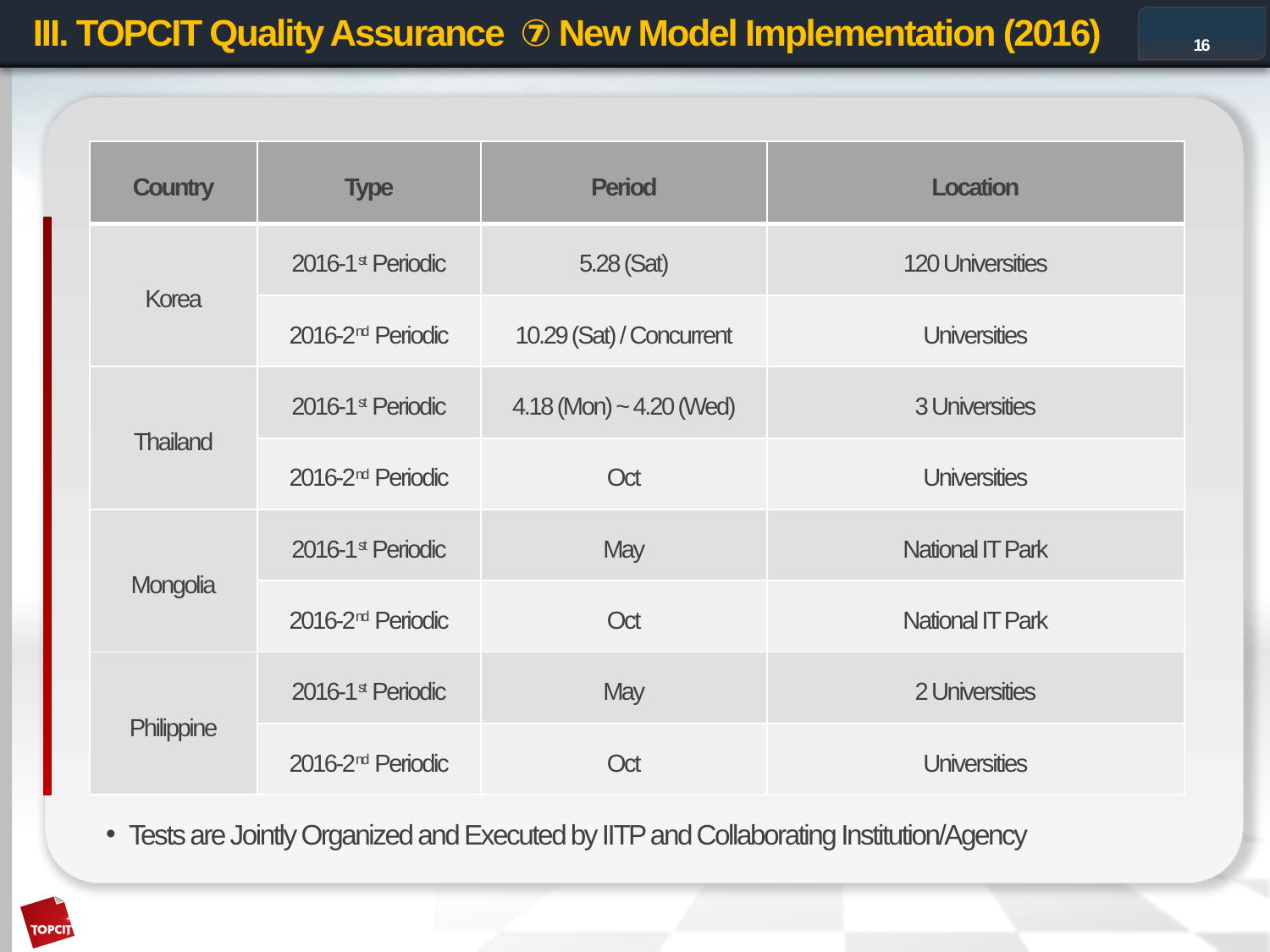

# III. TOPCIT Quality Assurance  ⑦ New Model Implementation (2016)
16

| Country | Type | Period | Location |
| --- | --- | --- | --- |
| Korea | 2016-1st Periodic | 5.28 (Sat) | 120 Universities |
|  | 2016-2nd Periodic | 10.29 (Sat) / Concurrent | Universities |
| Thailand | 2016-1st Periodic | 4.18 (Mon) ~ 4.20 (Wed) | 3 Universities |
|  | 2016-2nd Periodic | Oct | Universities |
| Mongolia | 2016-1st Periodic | May | National IT Park |
|  | 2016-2nd Periodic | Oct | National IT Park |
| Philippine | 2016-1st Periodic | May | 2 Universities |
|  | 2016-2nd Periodic | Oct | Universities |
 Tests are Jointly Organized and Executed by IITP and Collaborating Institution/Agency